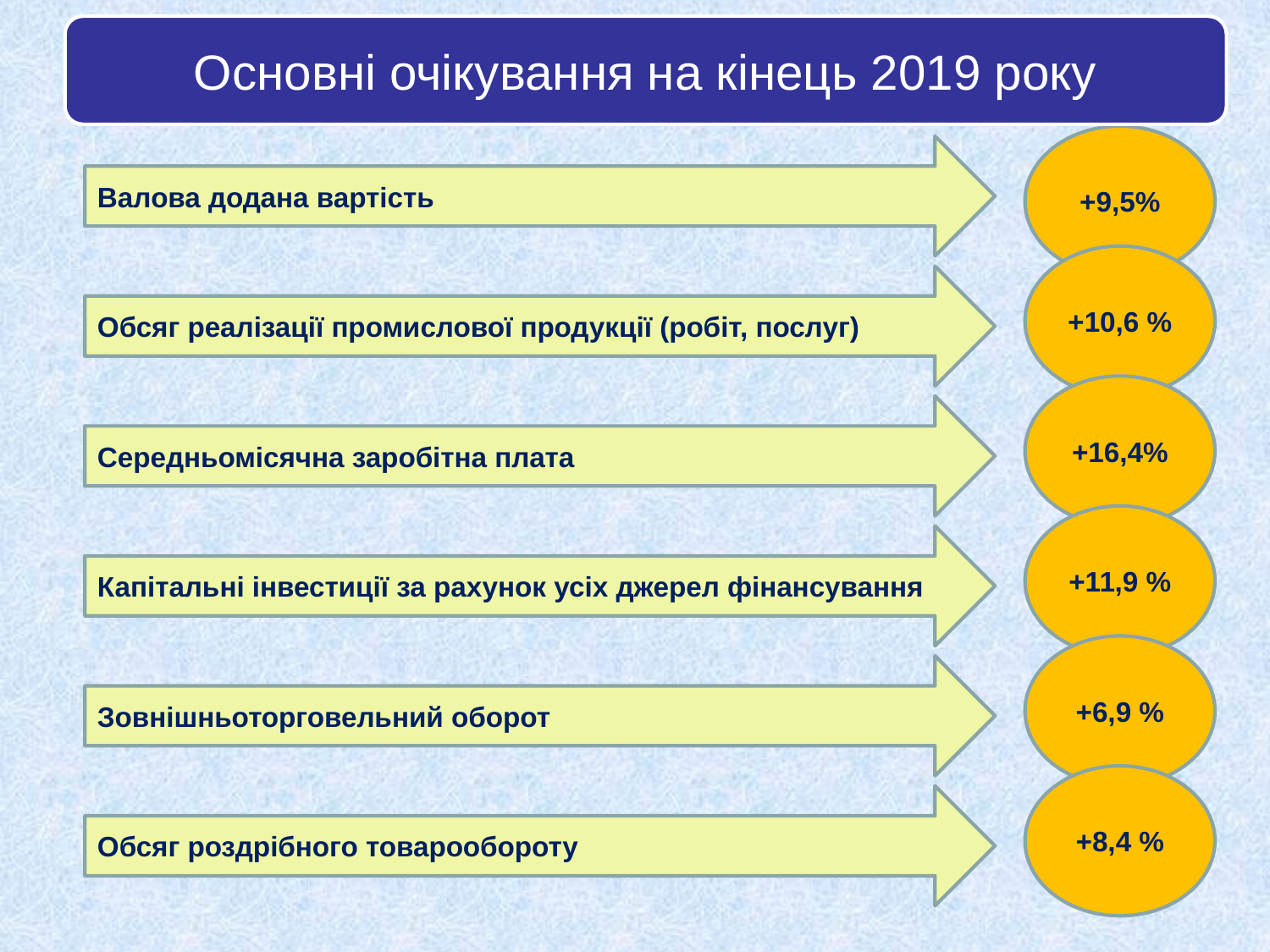

Основні очікування на кінець 2019 року
+9,5%
Валова додана вартість

+10,6 %
Обсяг реалізації промислової продукції (робіт, послуг)
+16,4%
Середньомісячна заробітна плата
+11,9 %
Капітальні інвестиції за рахунок усіх джерел фінансування
+6,9 %
Зовнішньоторговельний оборот
+8,4 %
Обсяг роздрібного товарообороту